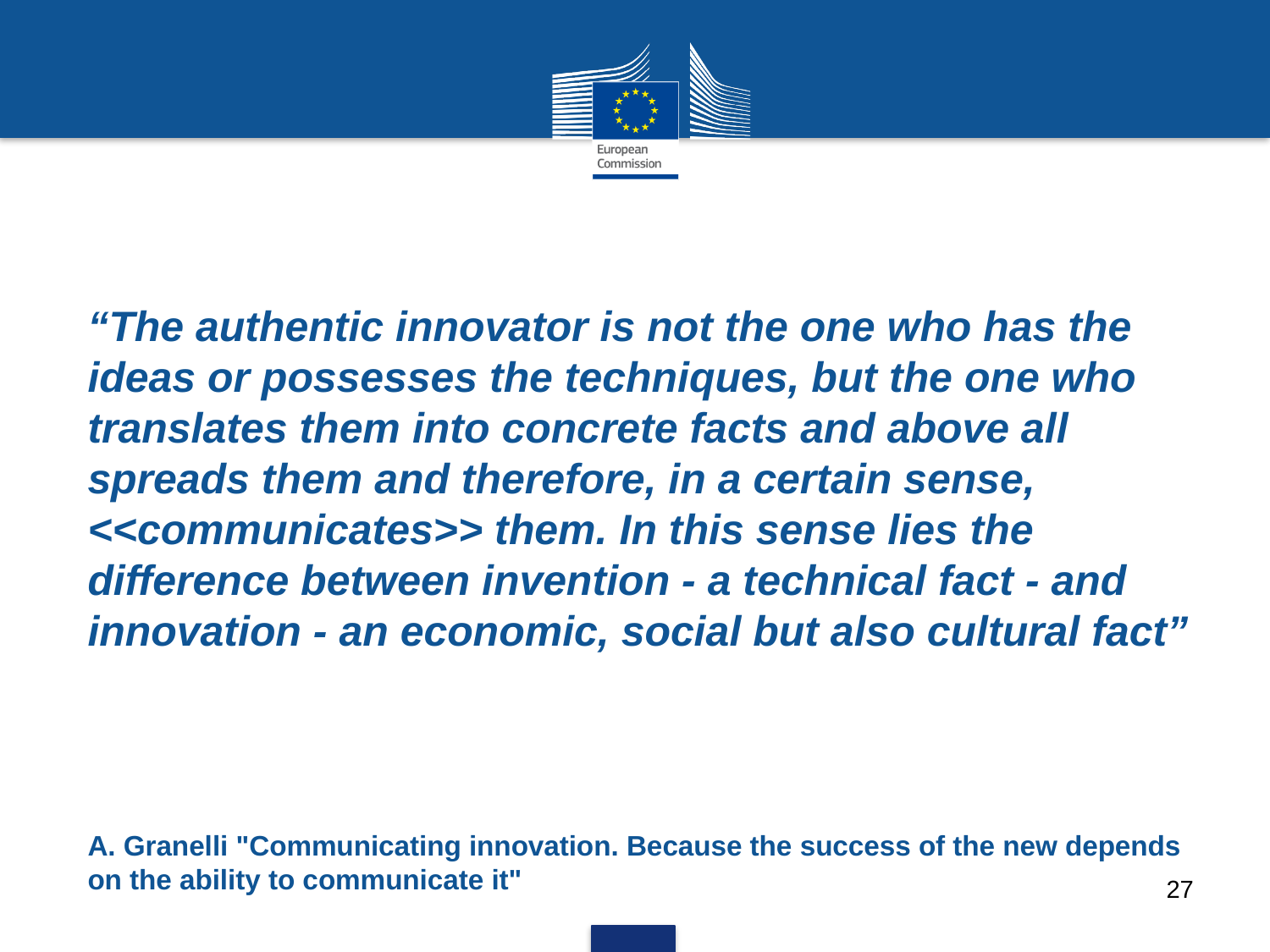

#

“The authentic innovator is not the one who has the ideas or possesses the techniques, but the one who translates them into concrete facts and above all spreads them and therefore, in a certain sense, <<communicates>> them. In this sense lies the difference between invention - a technical fact - and innovation - an economic, social but also cultural fact”

A. Granelli "Communicating innovation. Because the success of the new depends on the ability to communicate it"

27